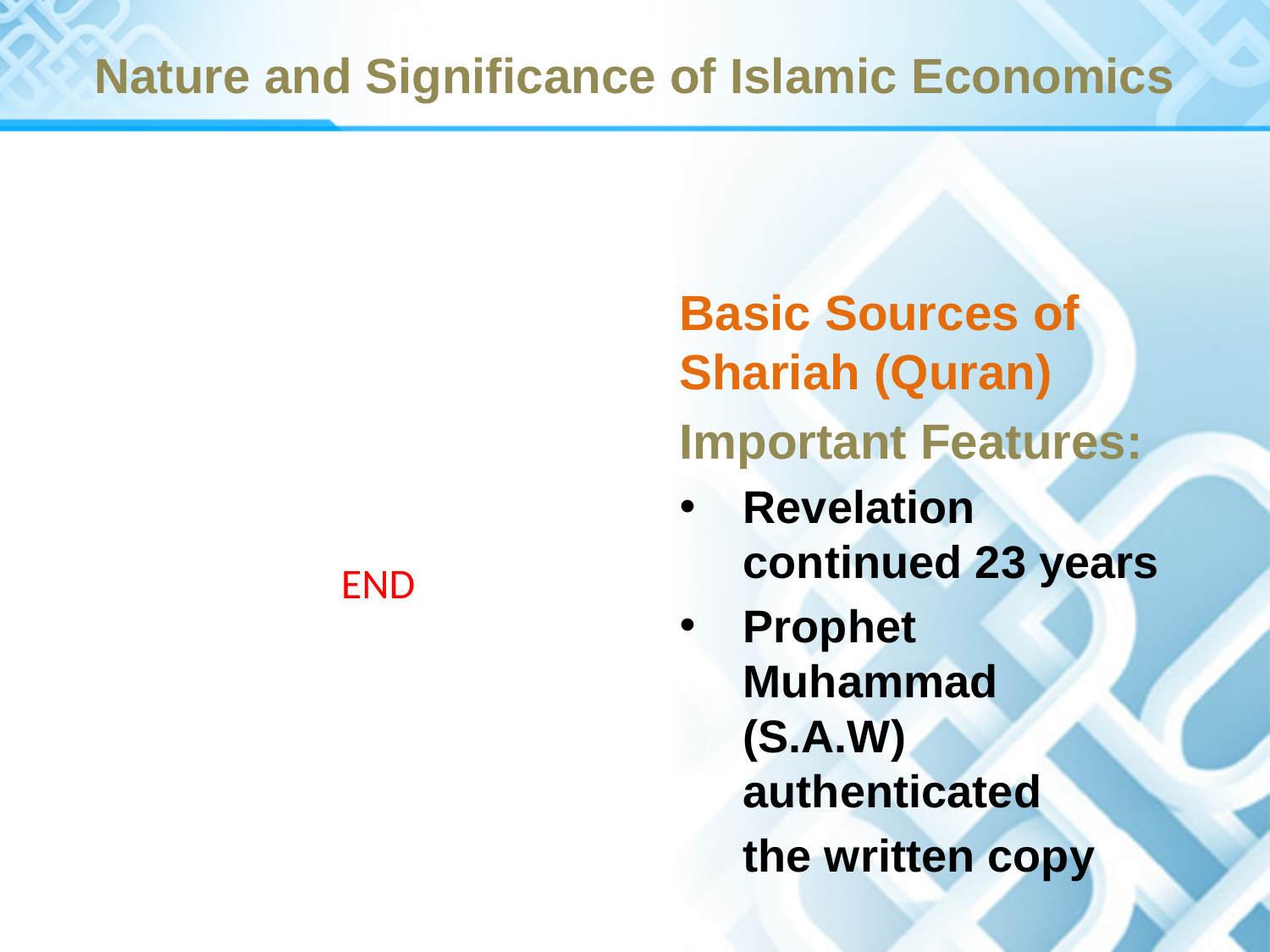

Nature and Significance of Islamic Economics
Basic Sources of Shariah (Quran)
Important Features:
Revelation continued 23 years
Prophet Muhammad (S.A.W) authenticated
     the written copy

END